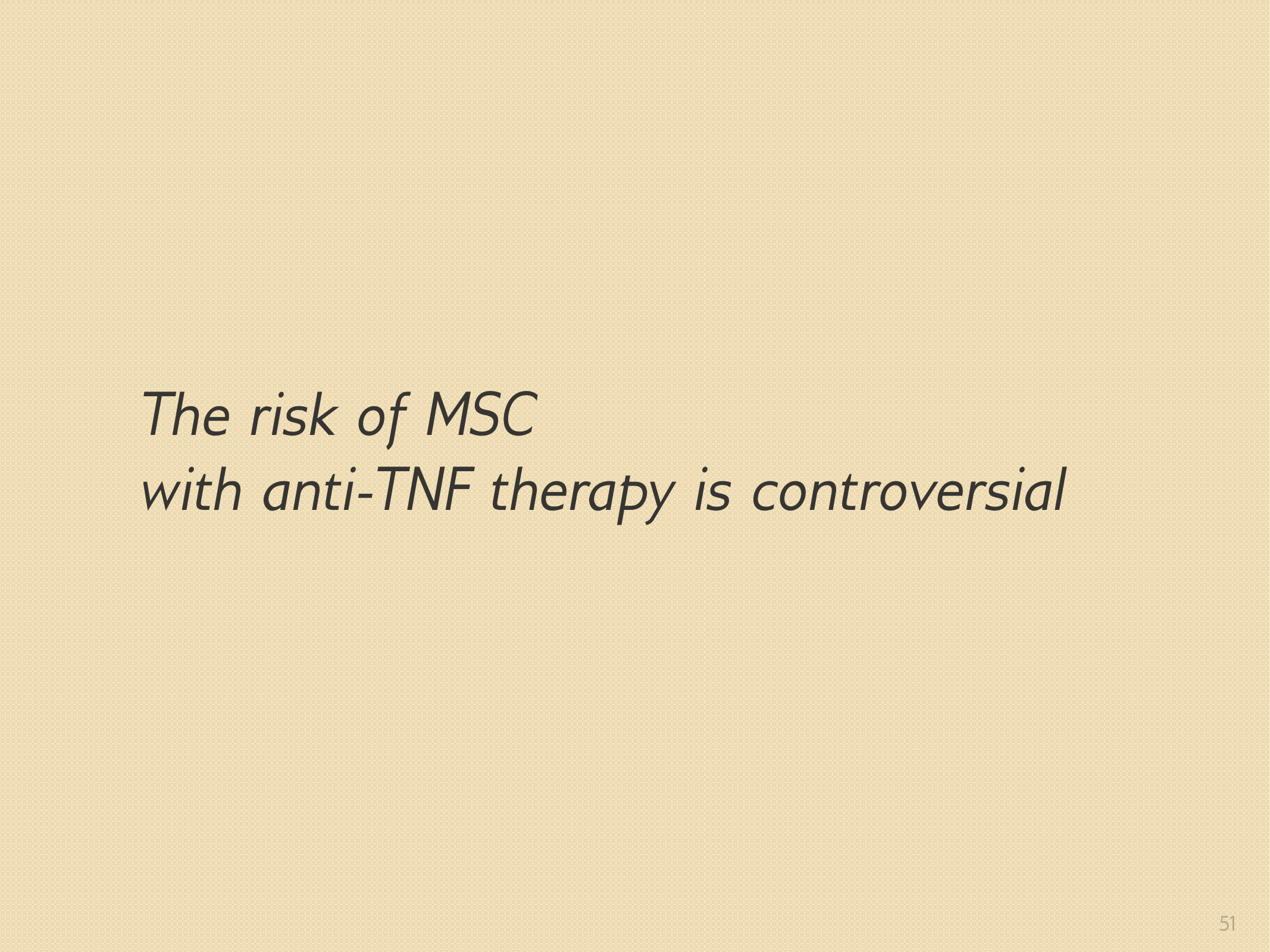

# The risk of MSC with anti-TNF therapy is controversial
51